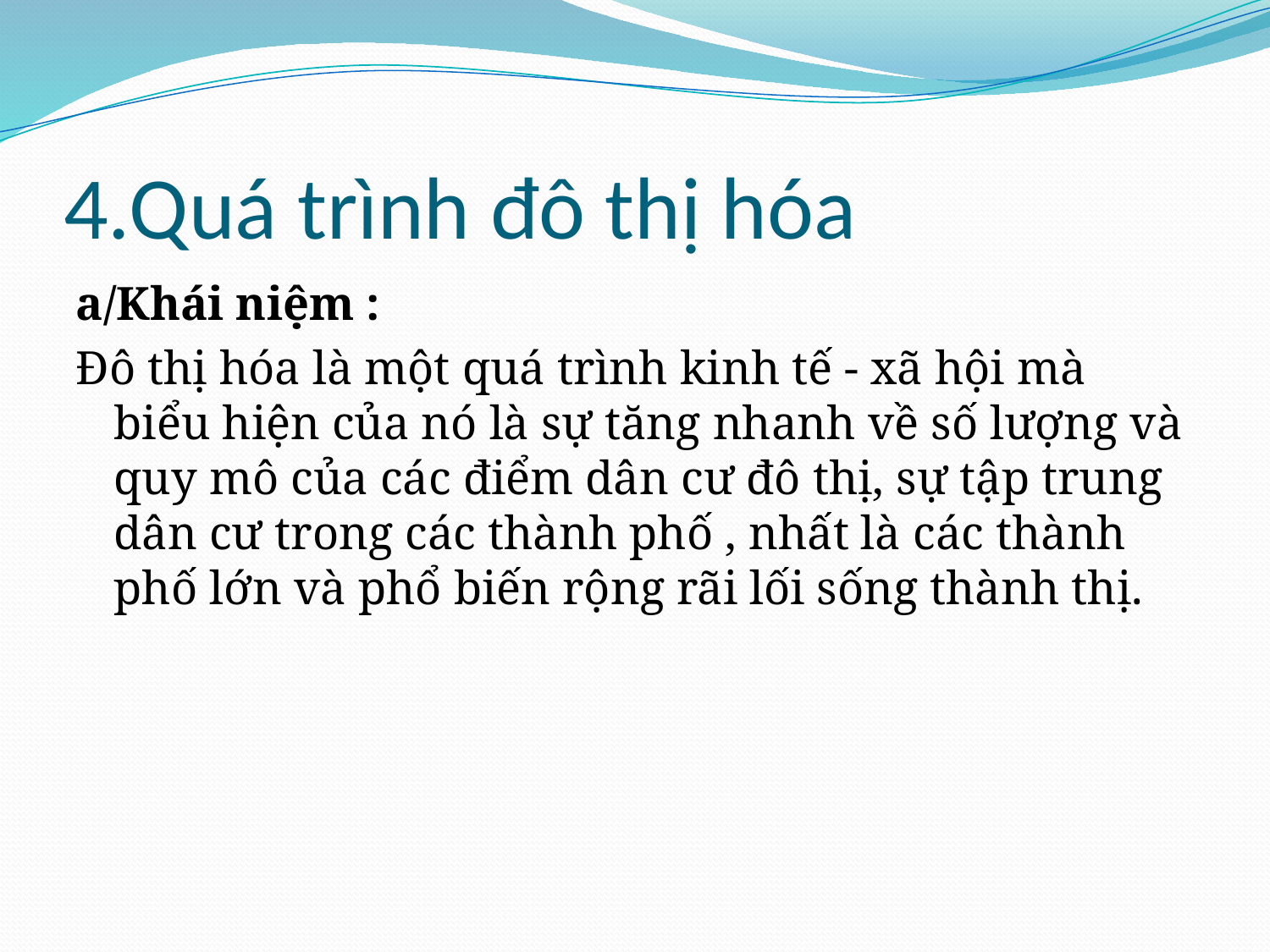

# 4.Quá trình đô thị hóa
a/Khái niệm :
Đô thị hóa là một quá trình kinh tế - xã hội mà biểu hiện của nó là sự tăng nhanh về số lượng và quy mô của các điểm dân cư đô thị, sự tập trung dân cư trong các thành phố , nhất là các thành phố lớn và phổ biến rộng rãi lối sống thành thị.